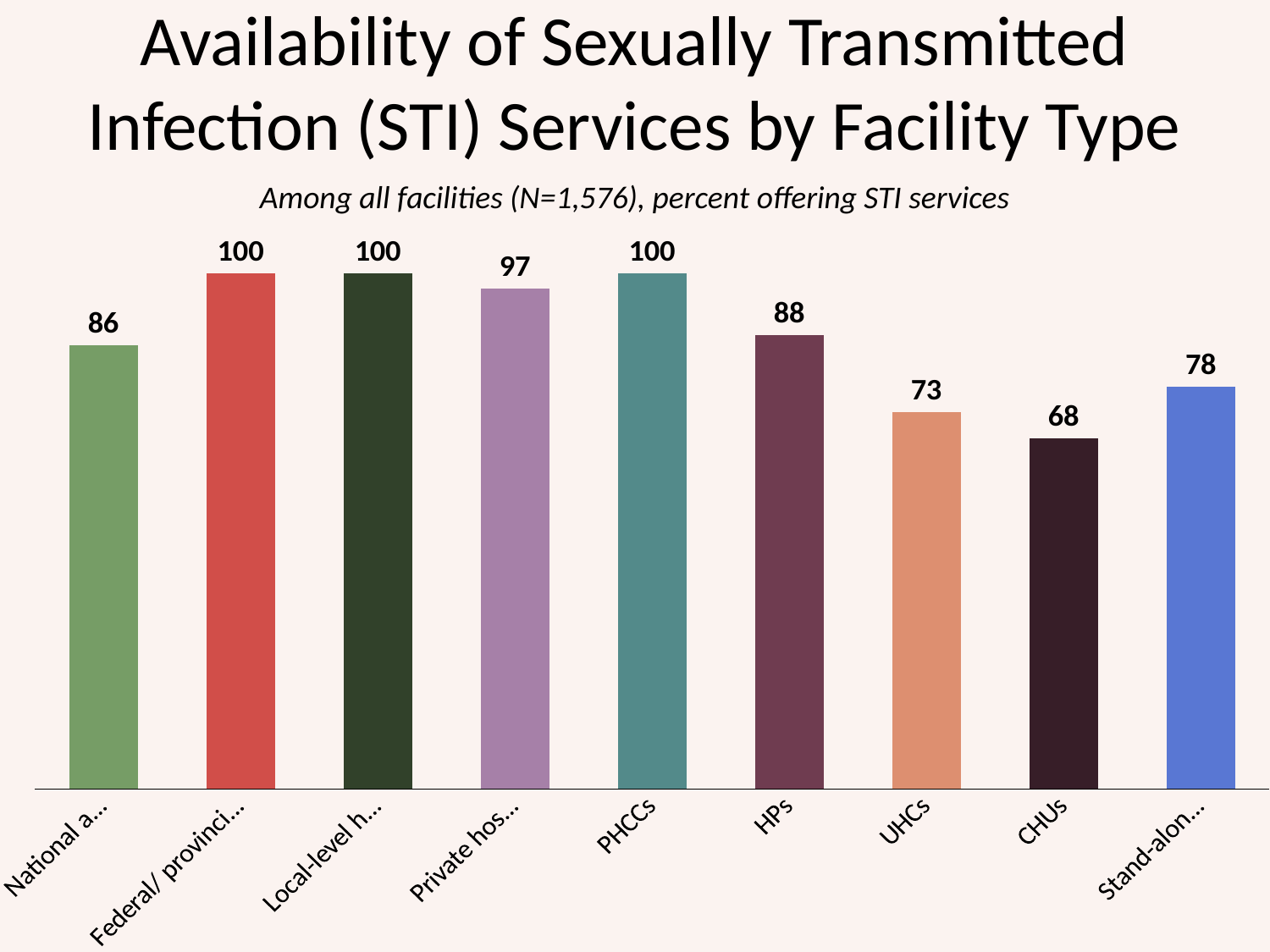

Availability of Sexually Transmitted Infection (STI) Services by Facility Type
Among all facilities (N=1,576), percent offering STI services

### Chart

| Category | STI |
|---|---|
| National average | 86.0 |
| Federal/ provincial level hospitals | 100.0 |
| Local-level hospitals | 100.0 |
| Private hospitals | 97.0 |
| PHCCs | 100.0 |
| HPs | 88.0 |
| UHCs | 73.0 |
| CHUs | 68.0 |
| Stand-alone HTCS | 78.0 |